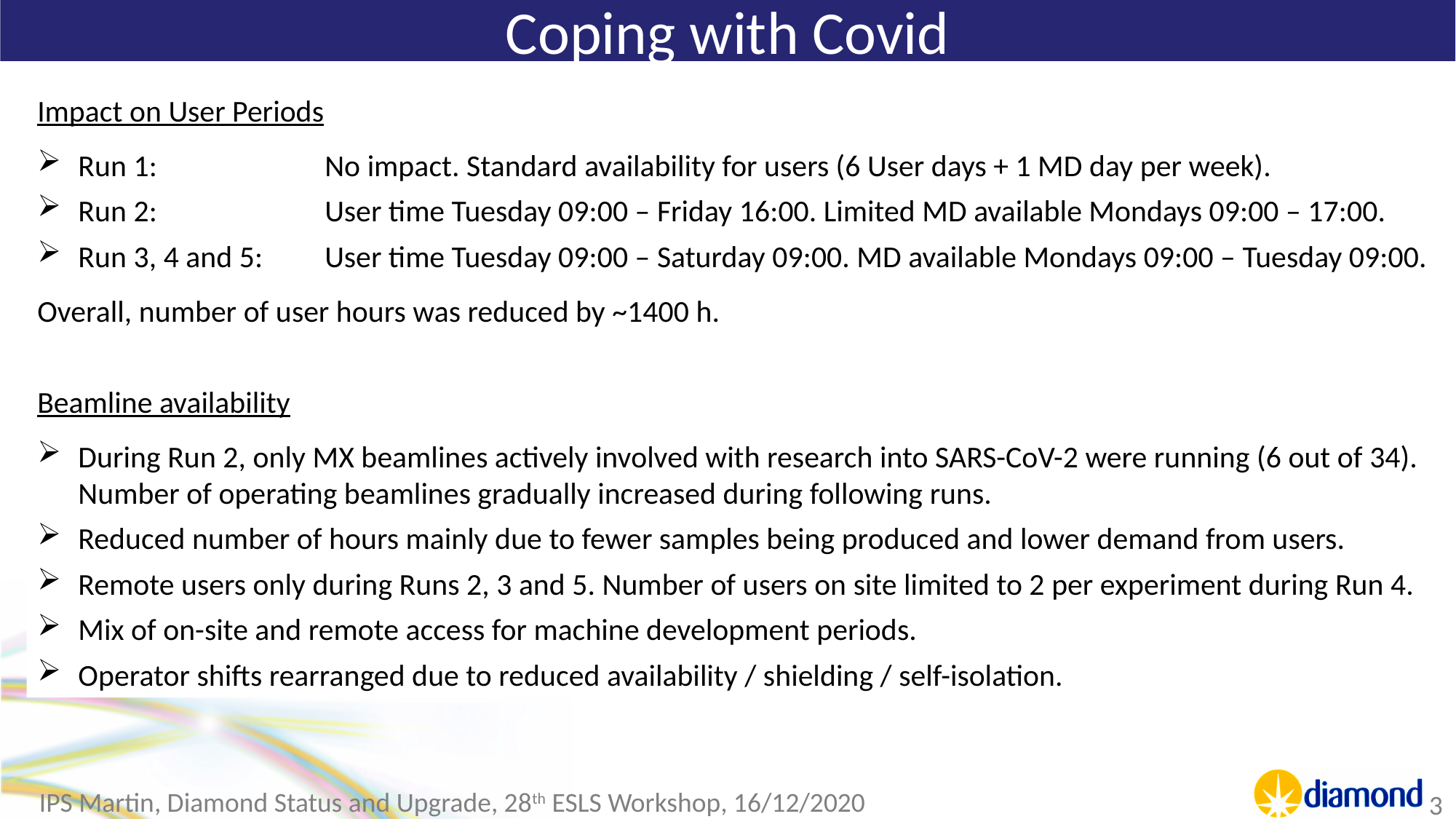

# Coping with Covid
Impact on User Periods
Run 1:	No impact. Standard availability for users (6 User days + 1 MD day per week).
Run 2:	User time Tuesday 09:00 – Friday 16:00. Limited MD available Mondays 09:00 – 17:00.
Run 3, 4 and 5:	User time Tuesday 09:00 – Saturday 09:00. MD available Mondays 09:00 – Tuesday 09:00.
Overall, number of user hours was reduced by ~1400 h.

Beamline availability
During Run 2, only MX beamlines actively involved with research into SARS-CoV-2 were running (6 out of 34). Number of operating beamlines gradually increased during following runs.
Reduced number of hours mainly due to fewer samples being produced and lower demand from users.
Remote users only during Runs 2, 3 and 5. Number of users on site limited to 2 per experiment during Run 4.
Mix of on-site and remote access for machine development periods.
Operator shifts rearranged due to reduced availability / shielding / self-isolation.
IPS Martin, Diamond Status and Upgrade, 28th ESLS Workshop, 16/12/2020
3